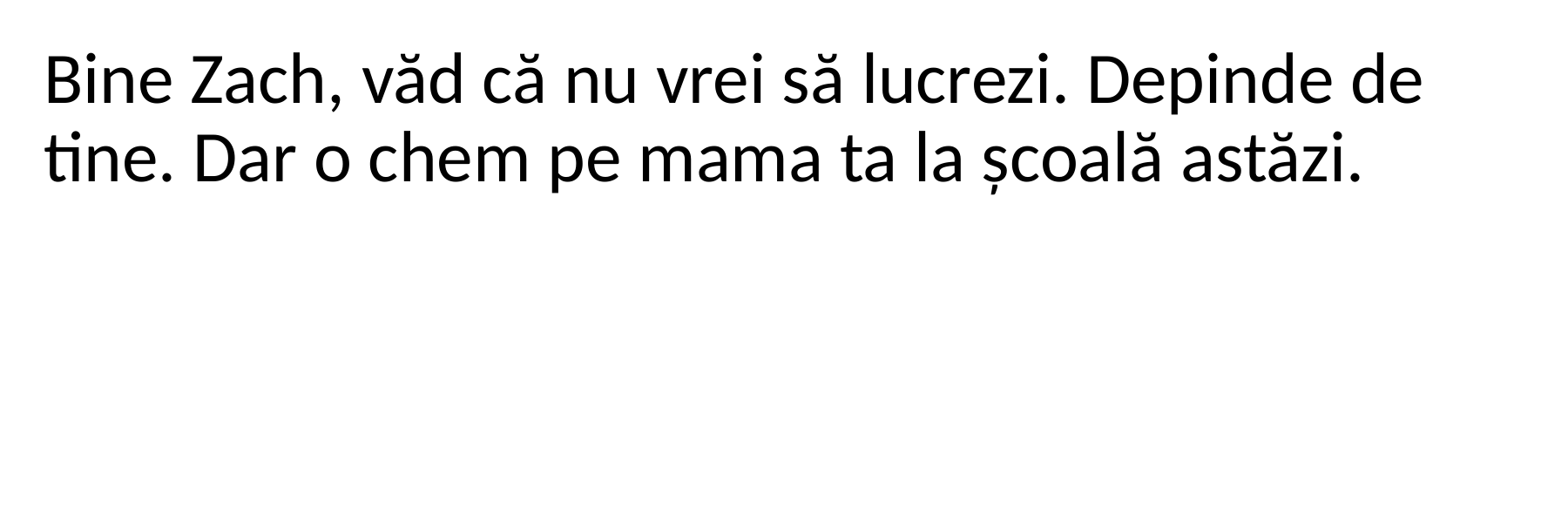

Bine Zach, văd că nu vrei să lucrezi. Depinde de tine. Dar o chem pe mama ta la școală astăzi.